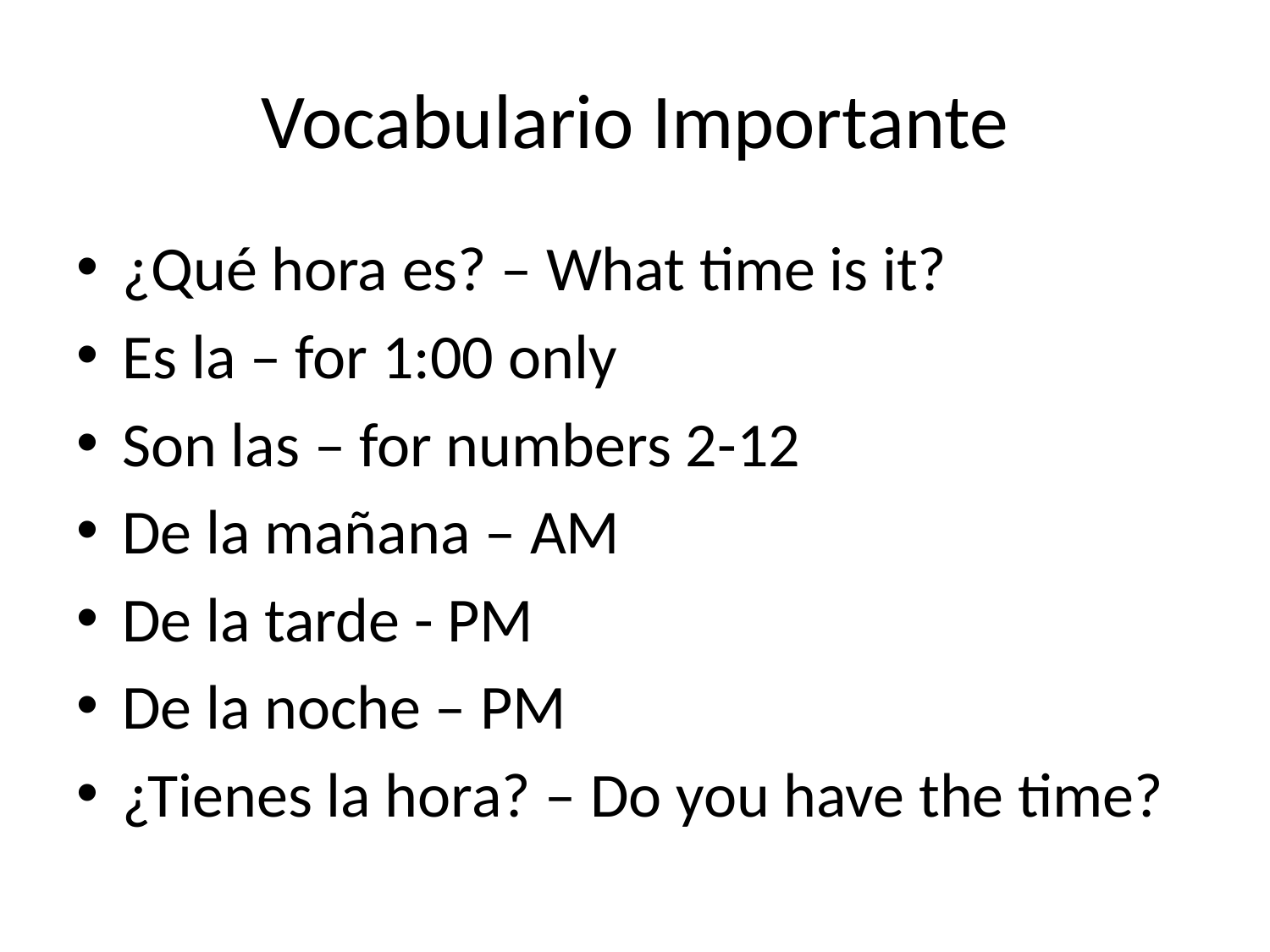

# Vocabulario Importante
¿Qué hora es? – What time is it?
Es la – for 1:00 only
Son las – for numbers 2-12
De la mañana – AM
De la tarde - PM
De la noche – PM
¿Tienes la hora? – Do you have the time?